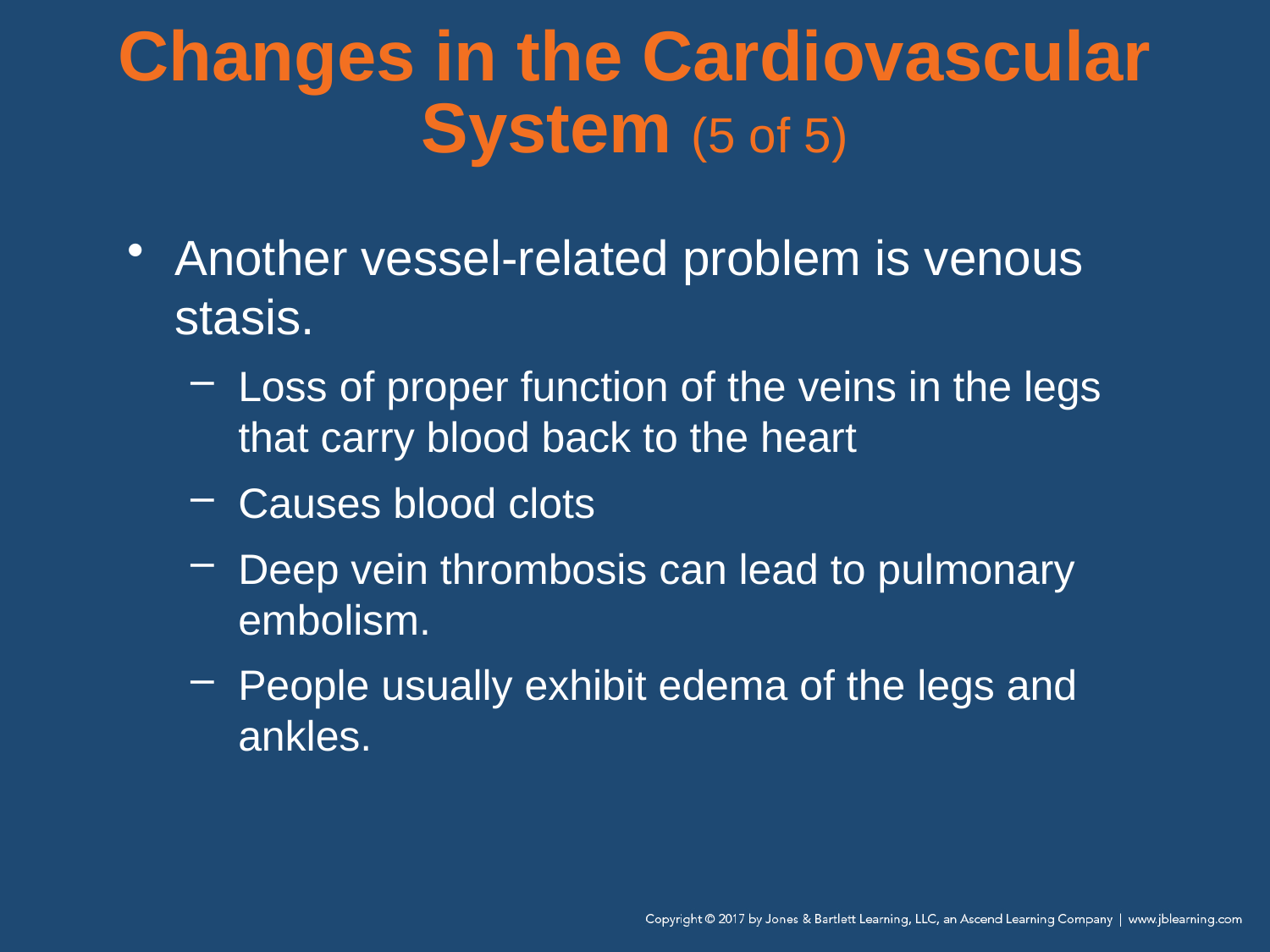

# Changes in the Cardiovascular System (5 of 5)
Another vessel-related problem is venous stasis.
Loss of proper function of the veins in the legs that carry blood back to the heart
Causes blood clots
Deep vein thrombosis can lead to pulmonary embolism.
People usually exhibit edema of the legs and ankles.